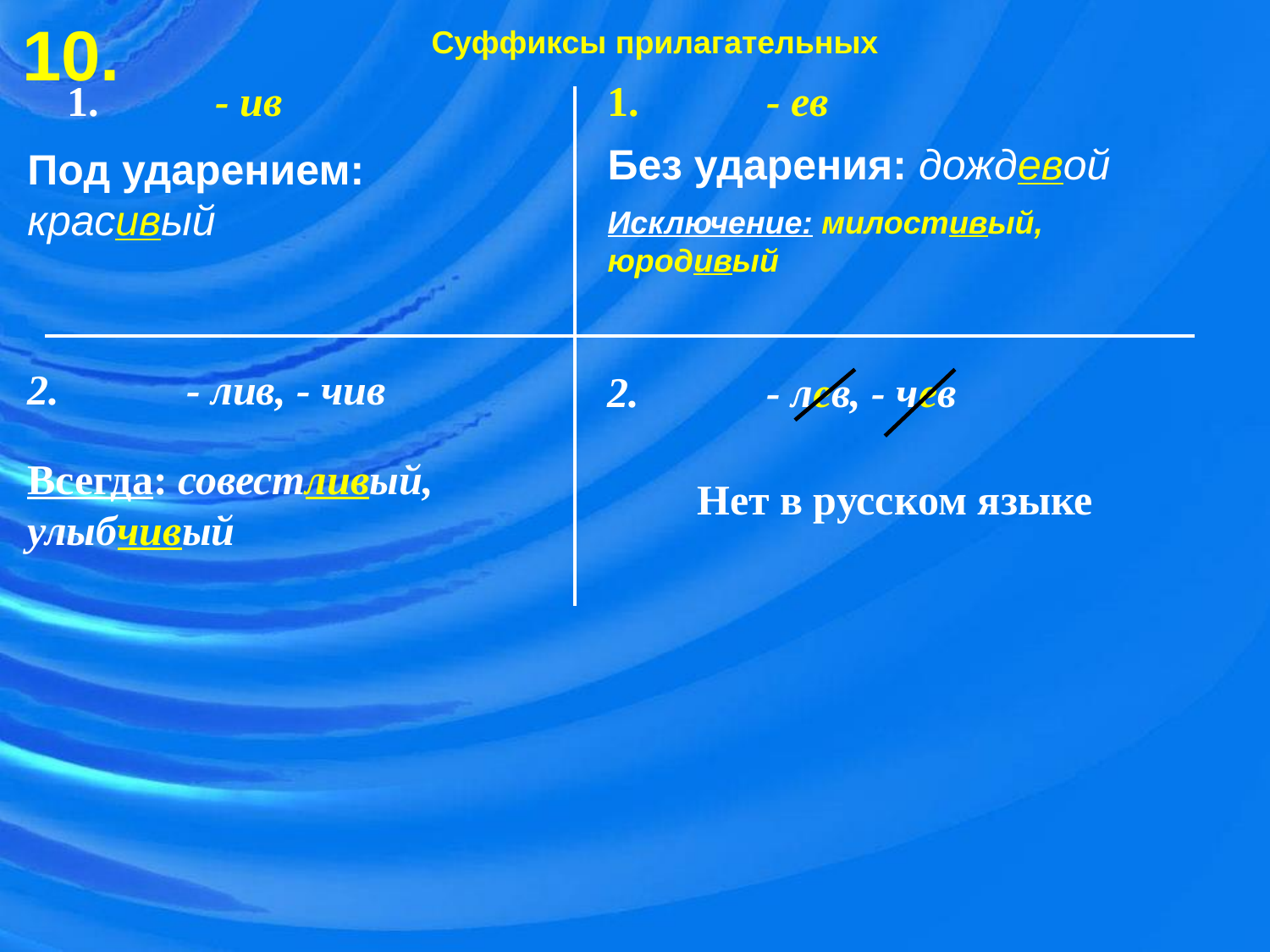

10.
Суффиксы прилагательных
1.            - ев
1.           - ив
Без ударения: дождевой
Под ударением: красивый
Исключение: милостивый, юродивый
2.            - лив, - чив
2.            - лев, - чев
Всегда: совестливый, улыбчивый
Нет в русском языке